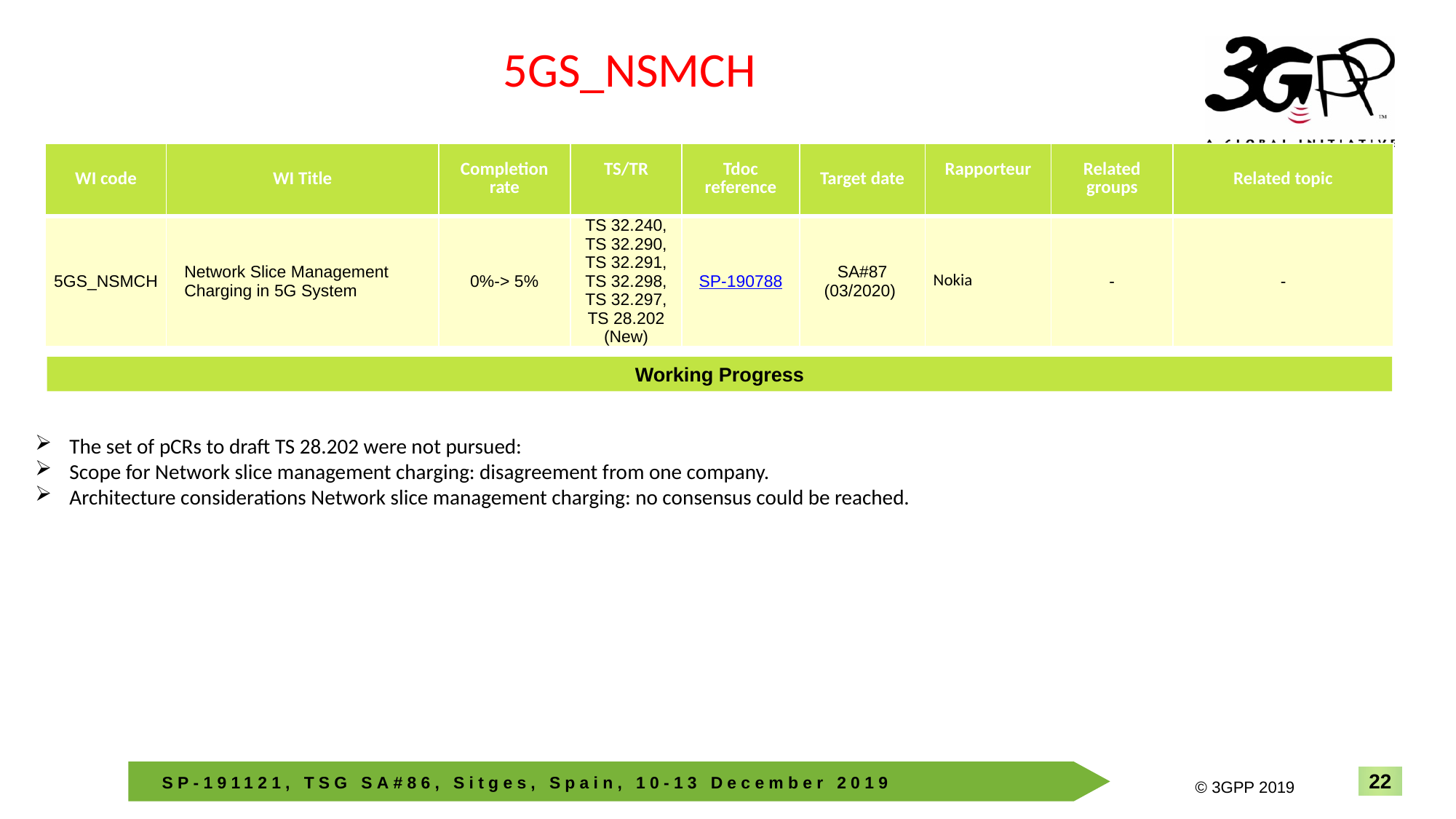

5GS_NSMCH
| WI code | WI Title | Completion rate | TS/TR | Tdoc reference | Target date | Rapporteur | Related groups | Related topic |
| --- | --- | --- | --- | --- | --- | --- | --- | --- |
| 5GS\_NSMCH | Network Slice Management Charging in 5G System | 0%-> 5% | TS 32.240, TS 32.290, TS 32.291, TS 32.298, TS 32.297, TS 28.202 (New) | SP-190788 | SA#87 (03/2020) | Nokia | - | - |
Working Progress
The set of pCRs to draft TS 28.202 were not pursued:
Scope for Network slice management charging: disagreement from one company.
Architecture considerations Network slice management charging: no consensus could be reached.